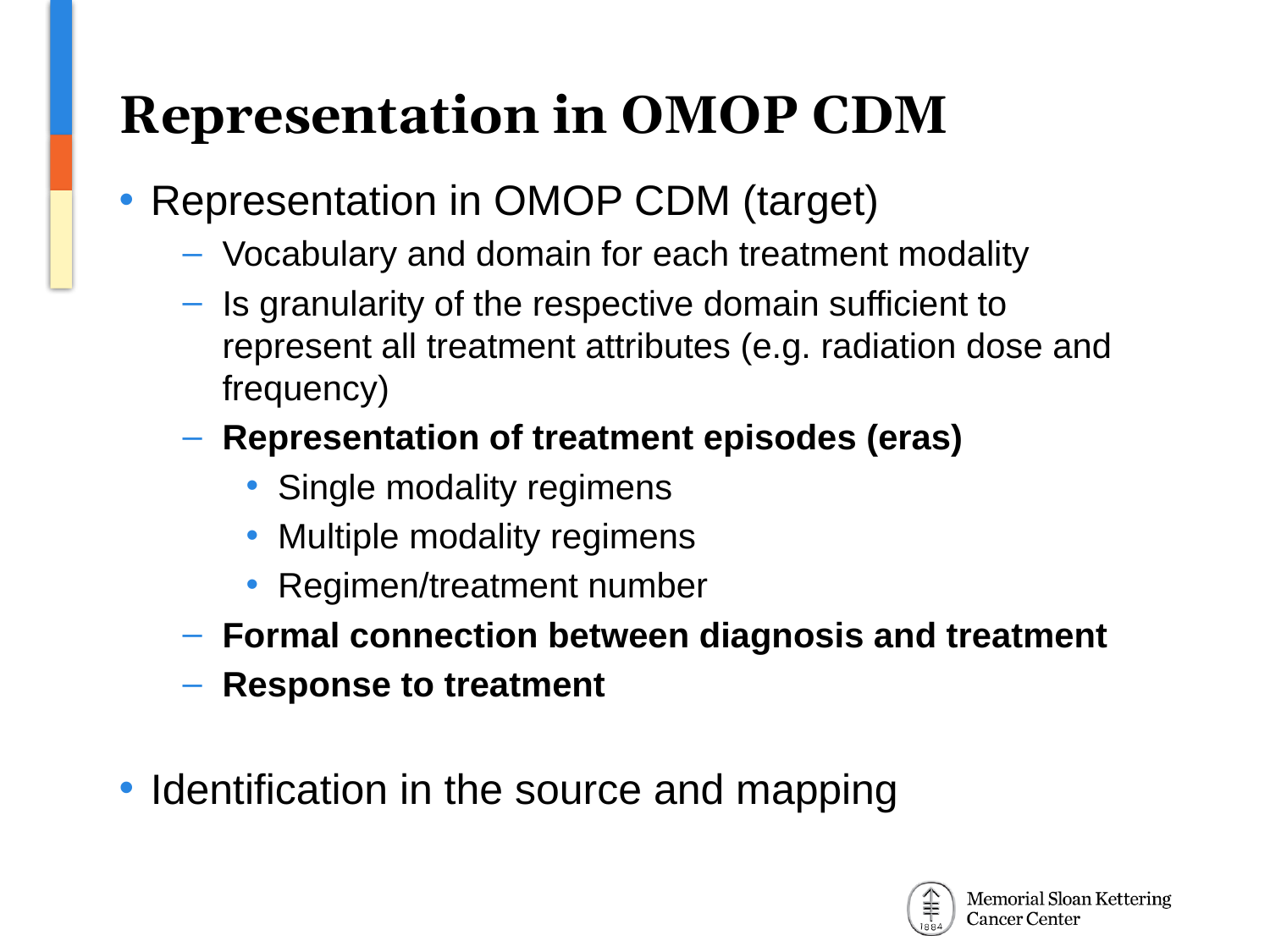

# Representation in OMOP CDM
Representation in OMOP CDM (target)
Vocabulary and domain for each treatment modality
Is granularity of the respective domain sufficient to represent all treatment attributes (e.g. radiation dose and frequency)
Representation of treatment episodes (eras)
Single modality regimens
Multiple modality regimens
Regimen/treatment number
Formal connection between diagnosis and treatment
Response to treatment

Identification in the source and mapping